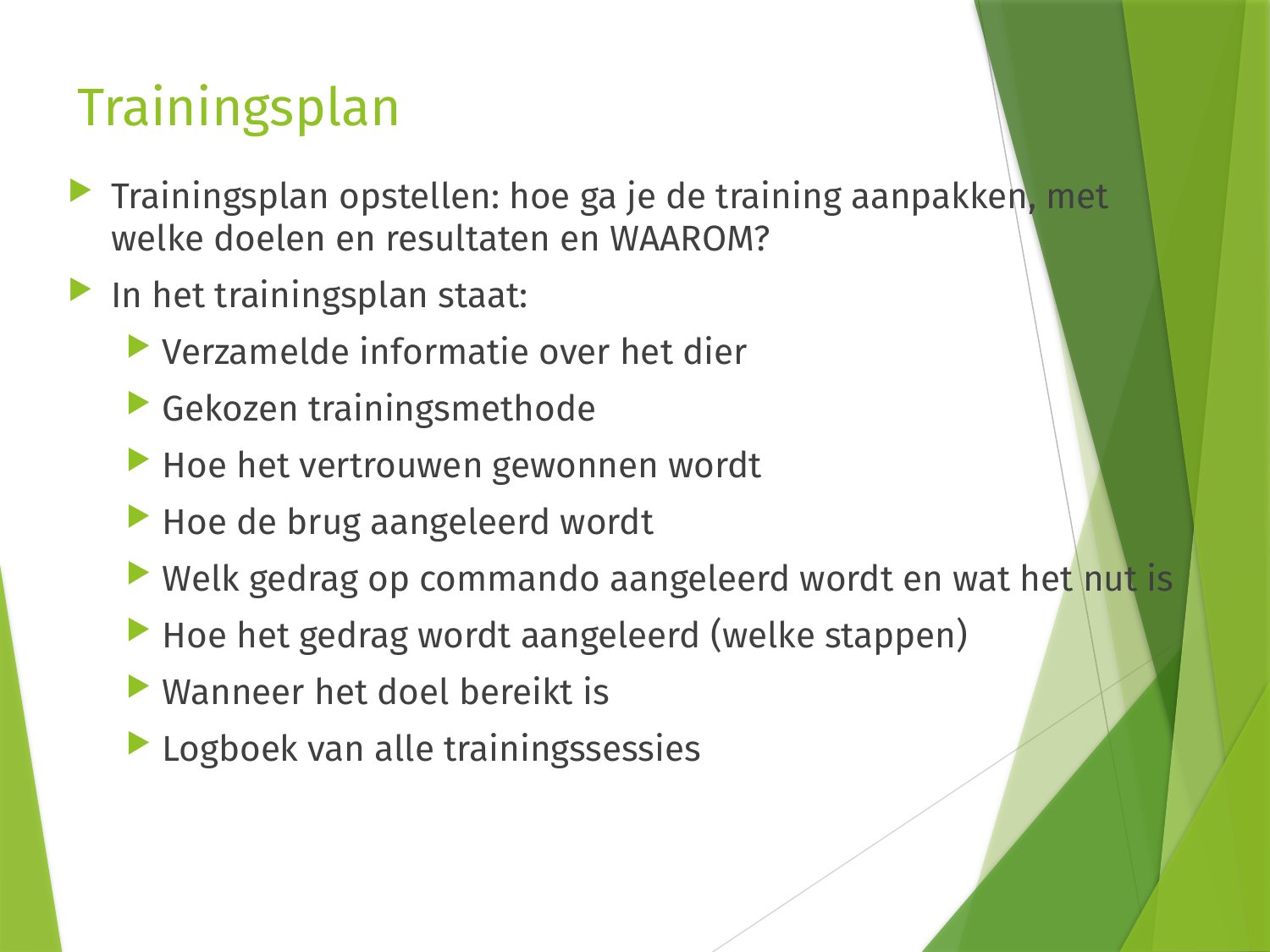

# Trainingsplan
Trainingsplan opstellen: hoe ga je de training aanpakken, met welke doelen en resultaten en WAAROM?
In het trainingsplan staat:
Verzamelde informatie over het dier
Gekozen trainingsmethode
Hoe het vertrouwen gewonnen wordt
Hoe de brug aangeleerd wordt
Welk gedrag op commando aangeleerd wordt en wat het nut is
Hoe het gedrag wordt aangeleerd (welke stappen)
Wanneer het doel bereikt is
Logboek van alle trainingssessies